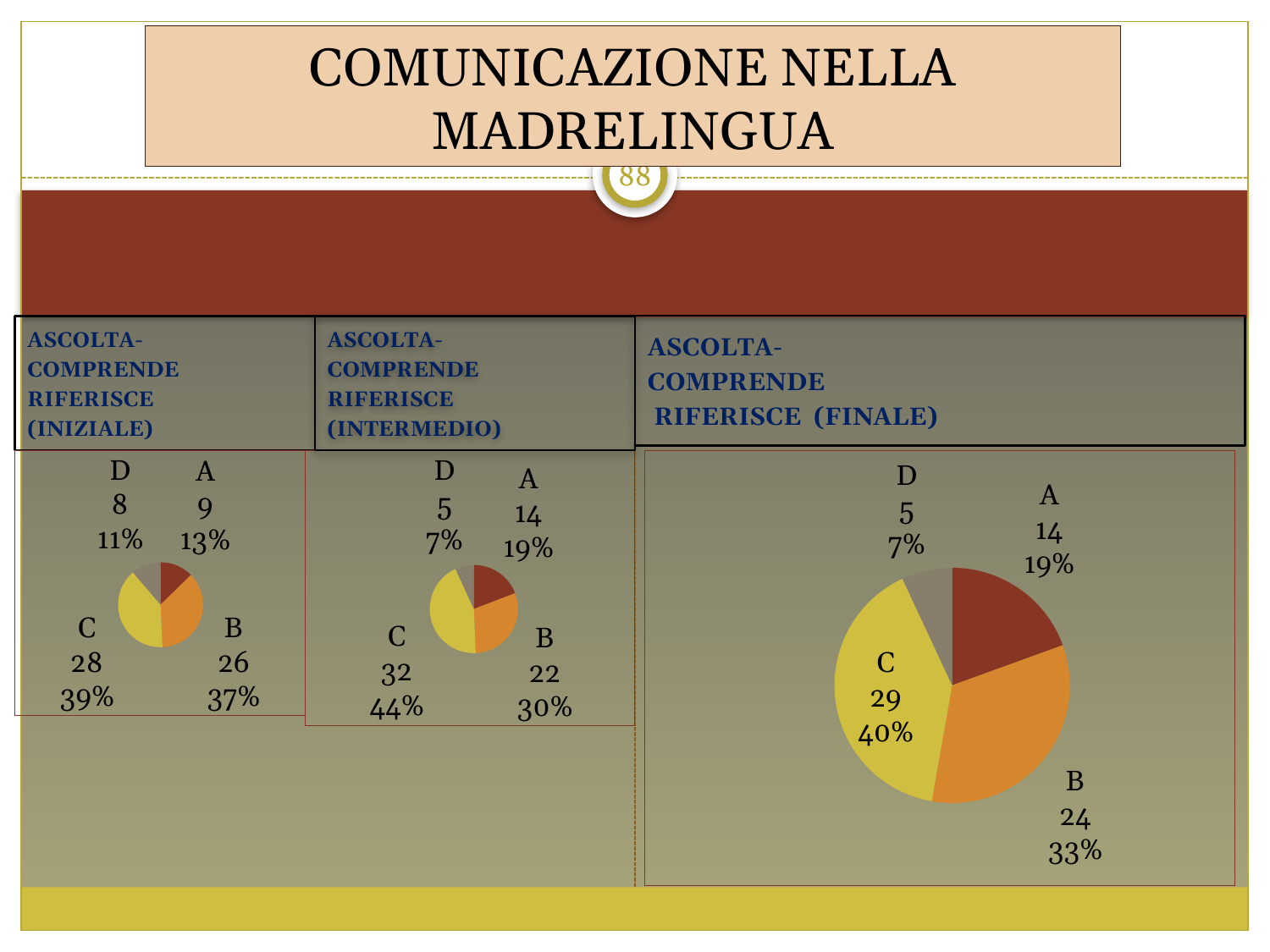

# COMUNICAZIONE NELLA MADRELINGUA
88
ASCOLTA-
COMPRENDE
 RIFERISCE  (FINALE)
ASCOLTA-
COMPRENDE
RIFERISCE
(INIZIALE)
ASCOLTA-
COMPRENDE
RIFERISCE
(INTERMEDIO)

### Chart

| Category | Vendite |
|---|---|
| A | 9.0 |
| B | 26.0 |
| C | 28.0 |
| D | 8.0 |

### Chart

| Category | Vendite |
|---|---|
| A | 14.0 |
| B | 22.0 |
| C | 32.0 |
| D | 5.0 |

### Chart

| Category | Vendite |
|---|---|
| A | 14.0 |
| B | 24.0 |
| C | 29.0 |
| D | 5.0 |